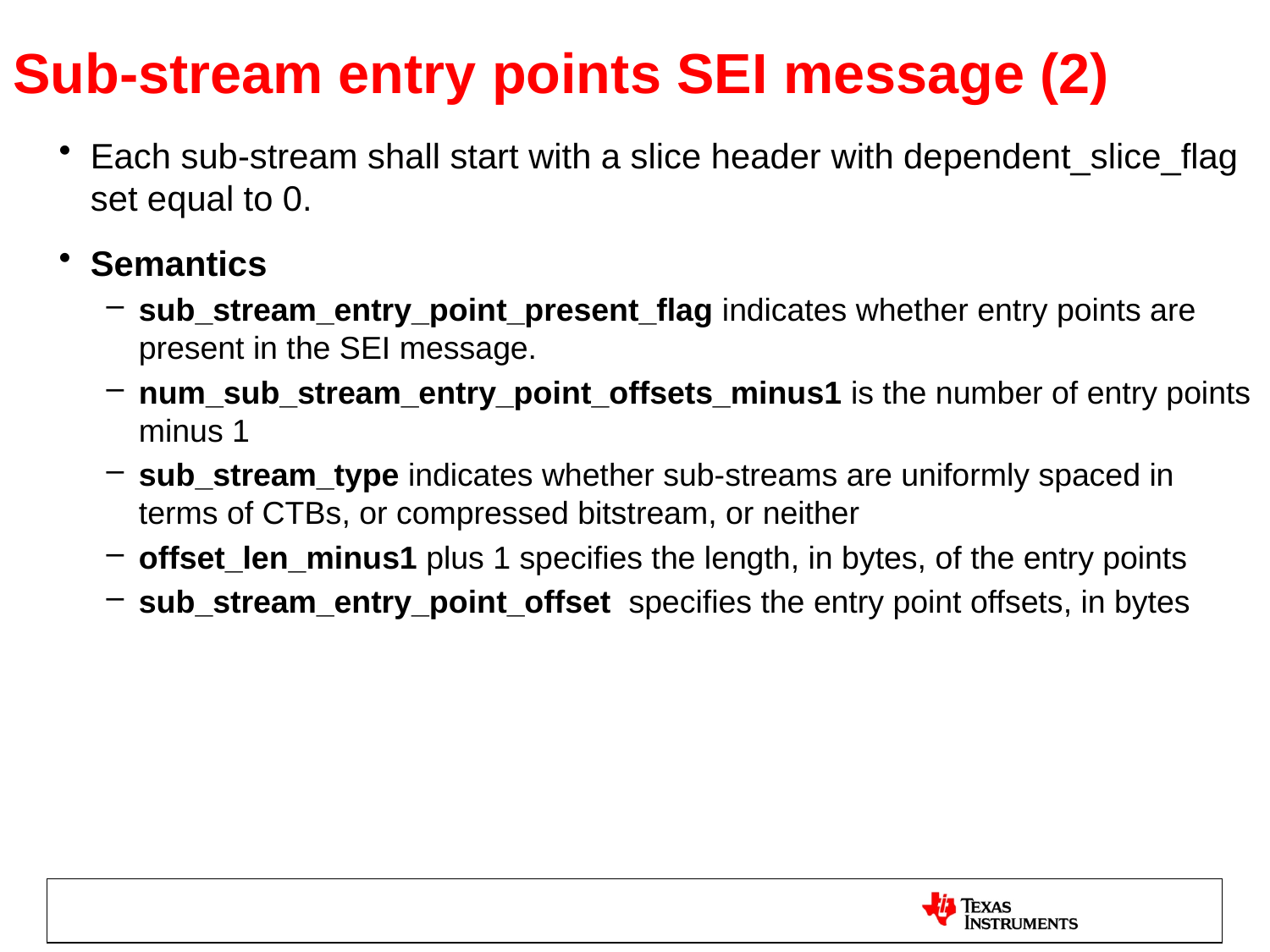

# Sub-stream entry points SEI message (2)
Each sub-stream shall start with a slice header with dependent_slice_flag set equal to 0.
Semantics
sub_stream_entry_point_present_flag indicates whether entry points are present in the SEI message.
num_sub_stream_entry_point_offsets_minus1 is the number of entry points minus 1
sub_stream_type indicates whether sub-streams are uniformly spaced in terms of CTBs, or compressed bitstream, or neither
offset_len_minus1 plus 1 specifies the length, in bytes, of the entry points
sub_stream_entry_point_offset  specifies the entry point offsets, in bytes